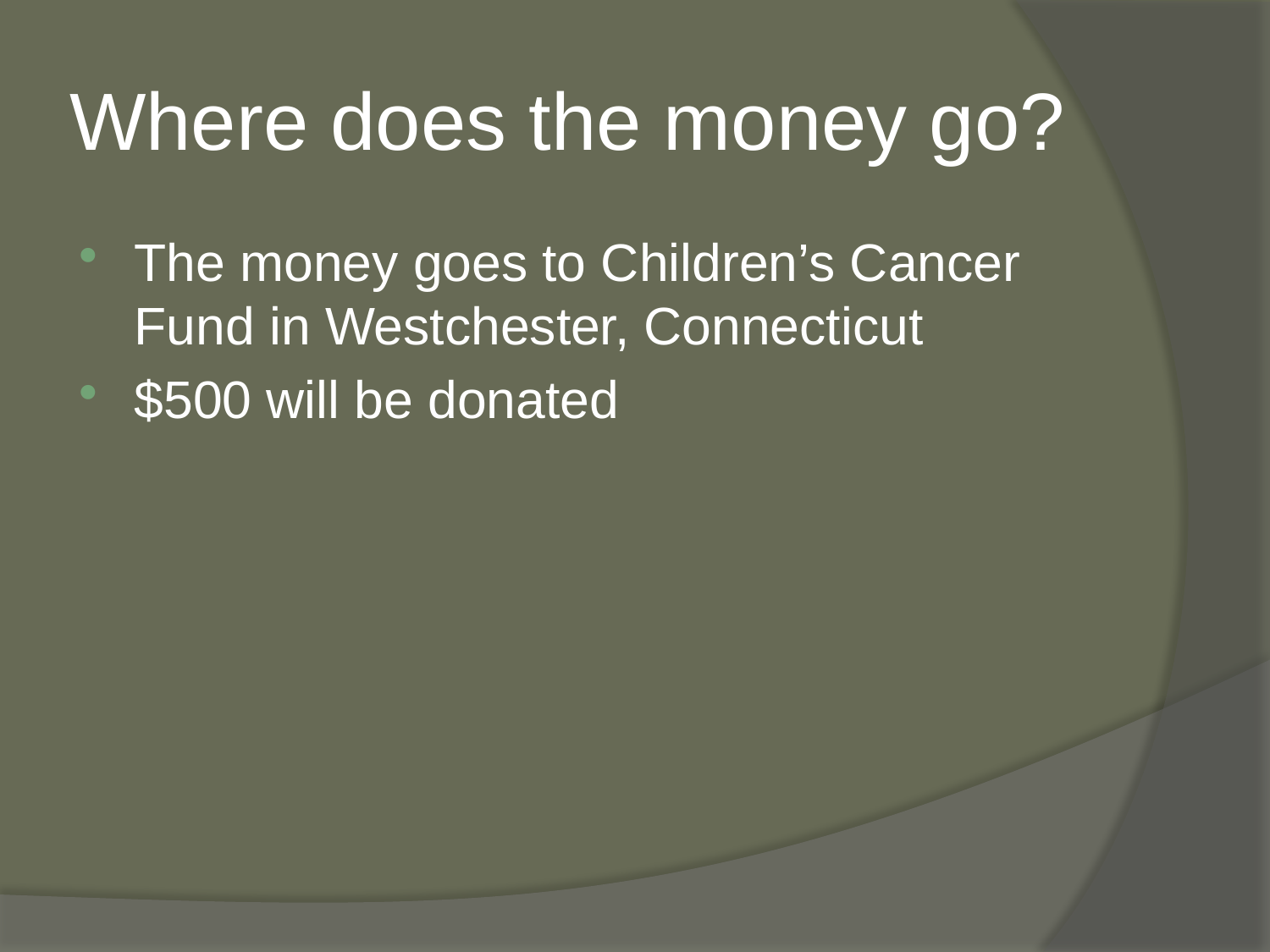

# Where does the money go?
The money goes to Children’s Cancer Fund in Westchester, Connecticut
$500 will be donated